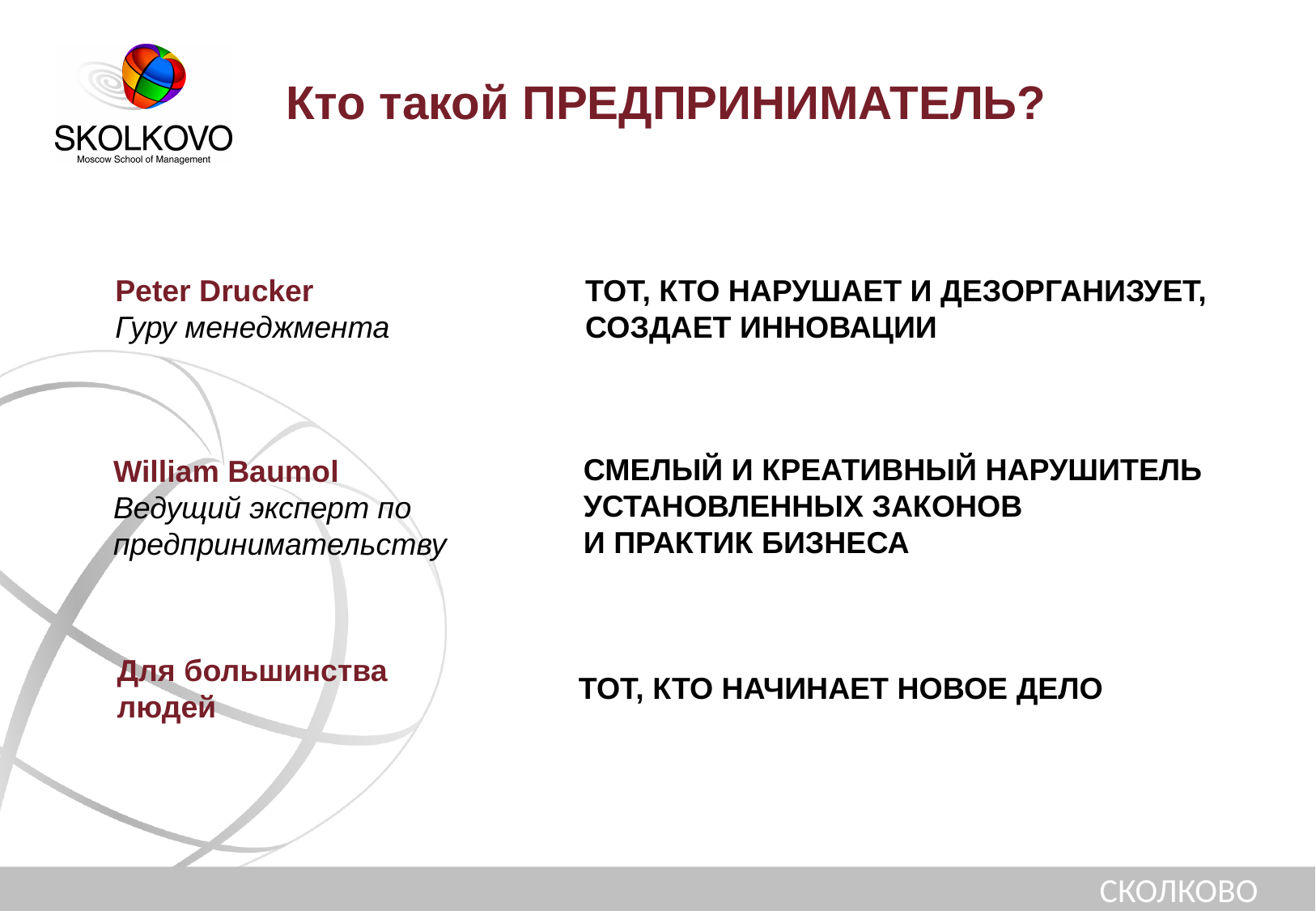

Кто такой ПРЕДПРИНИМАТЕЛЬ?
Peter Drucker
Гуру менеджмента
ТОТ, КТО НАРУШАЕТ И ДЕЗОРГАНИЗУЕТ, СОЗДАЕТ ИННОВАЦИИ
СМЕЛЫЙ И КРЕАТИВНЫЙ НАРУШИТЕЛЬ УСТАНОВЛЕННЫХ ЗАКОНОВ
И ПРАКТИК БИЗНЕСА
William Baumol
Ведущий эксперт по предпринимательству
Для большинства
людей
ТОТ, КТО НАЧИНАЕТ НОВОЕ ДЕЛО